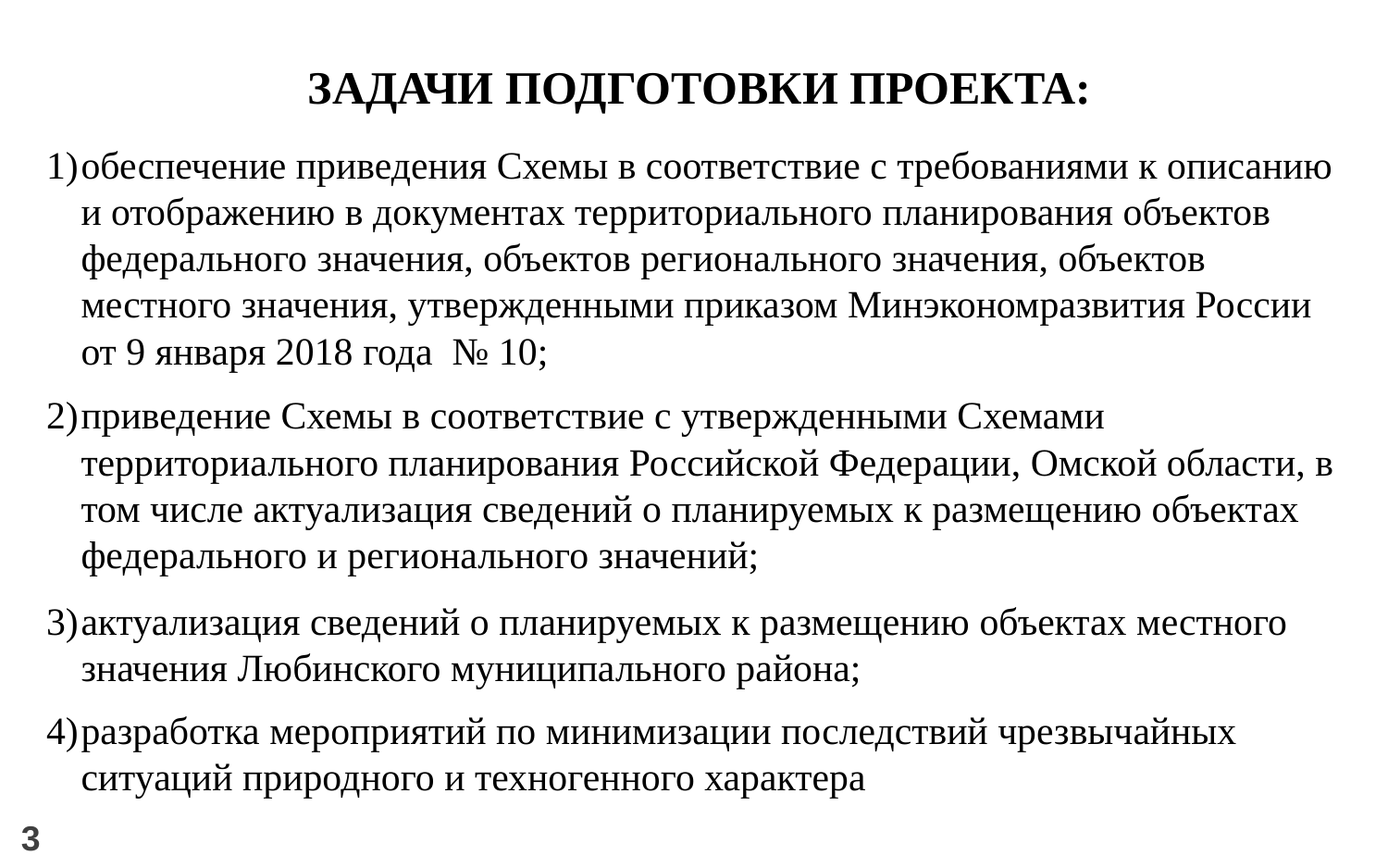

ЗАДАЧИ ПОДГОТОВКИ ПРОЕКТА:
обеспечение приведения Схемы в соответствие с требованиями к описанию и отображению в документах территориального планирования объектов федерального значения, объектов регионального значения, объектов местного значения, утвержденными приказом Минэкономразвития России от 9 января 2018 года  № 10;

приведение Схемы в соответствие с утвержденными Схемами территориального планирования Российской Федерации, Омской области, в том числе актуализация сведений о планируемых к размещению объектах федерального и регионального значений;

актуализация сведений о планируемых к размещению объектах местного значения Любинского муниципального района;

разработка мероприятий по минимизации последствий чрезвычайных ситуаций природного и техногенного характера
3